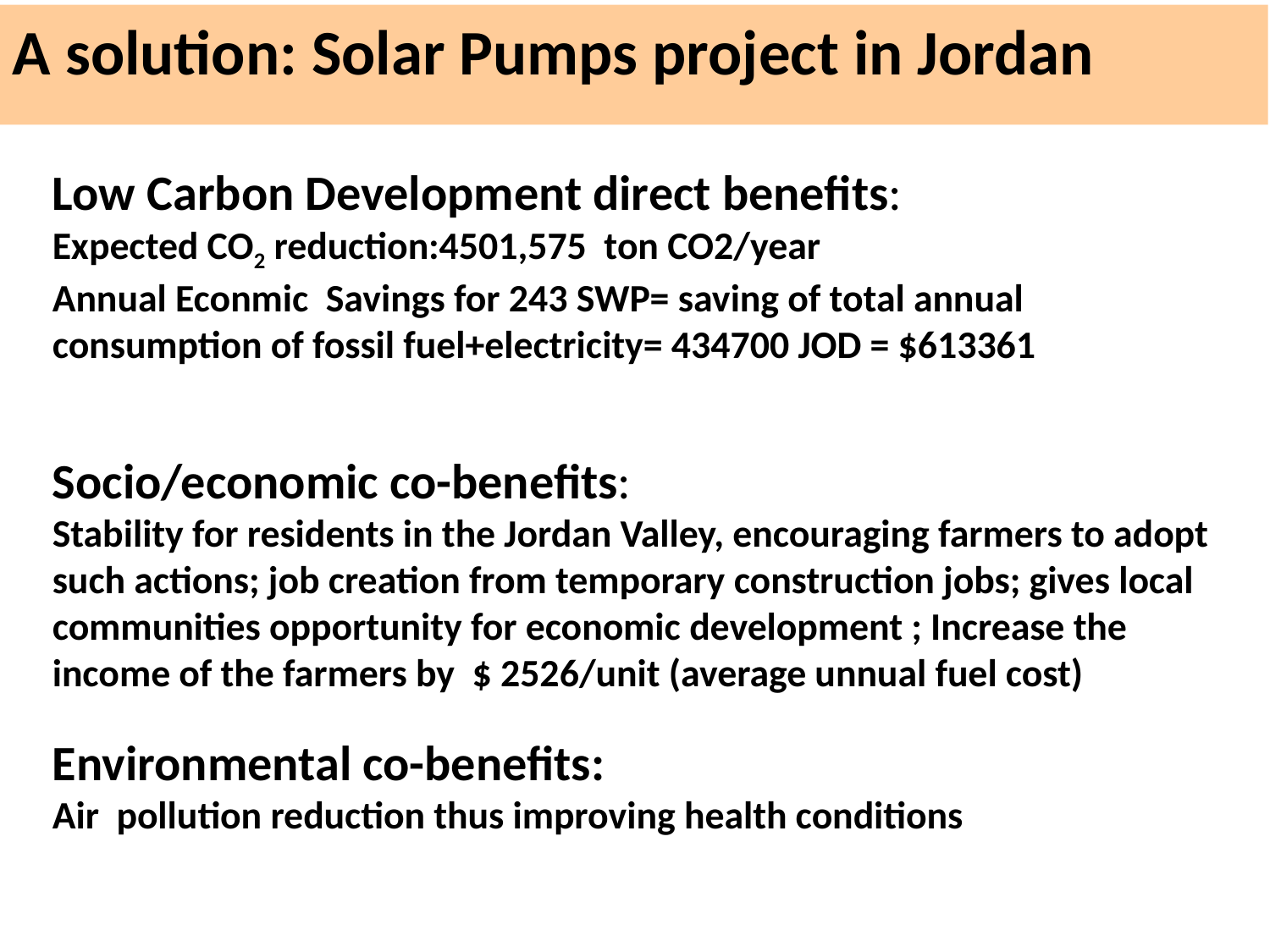

A solution: Solar Pumps project in Jordan
Low Carbon Development direct benefits:
Expected CO2 reduction:4501,575  ton CO2/year
Annual Econmic  Savings for 243 SWP= saving of total annual consumption of fossil fuel+electricity= 434700 JOD = $613361
Socio/economic co-benefits:
Stability for residents in the Jordan Valley, encouraging farmers to adopt such actions; job creation from temporary construction jobs; gives local communities opportunity for economic development ; Increase the income of the farmers by  $ 2526/unit (average unnual fuel cost)
Environmental co-benefits:
Air  pollution reduction thus improving health conditions